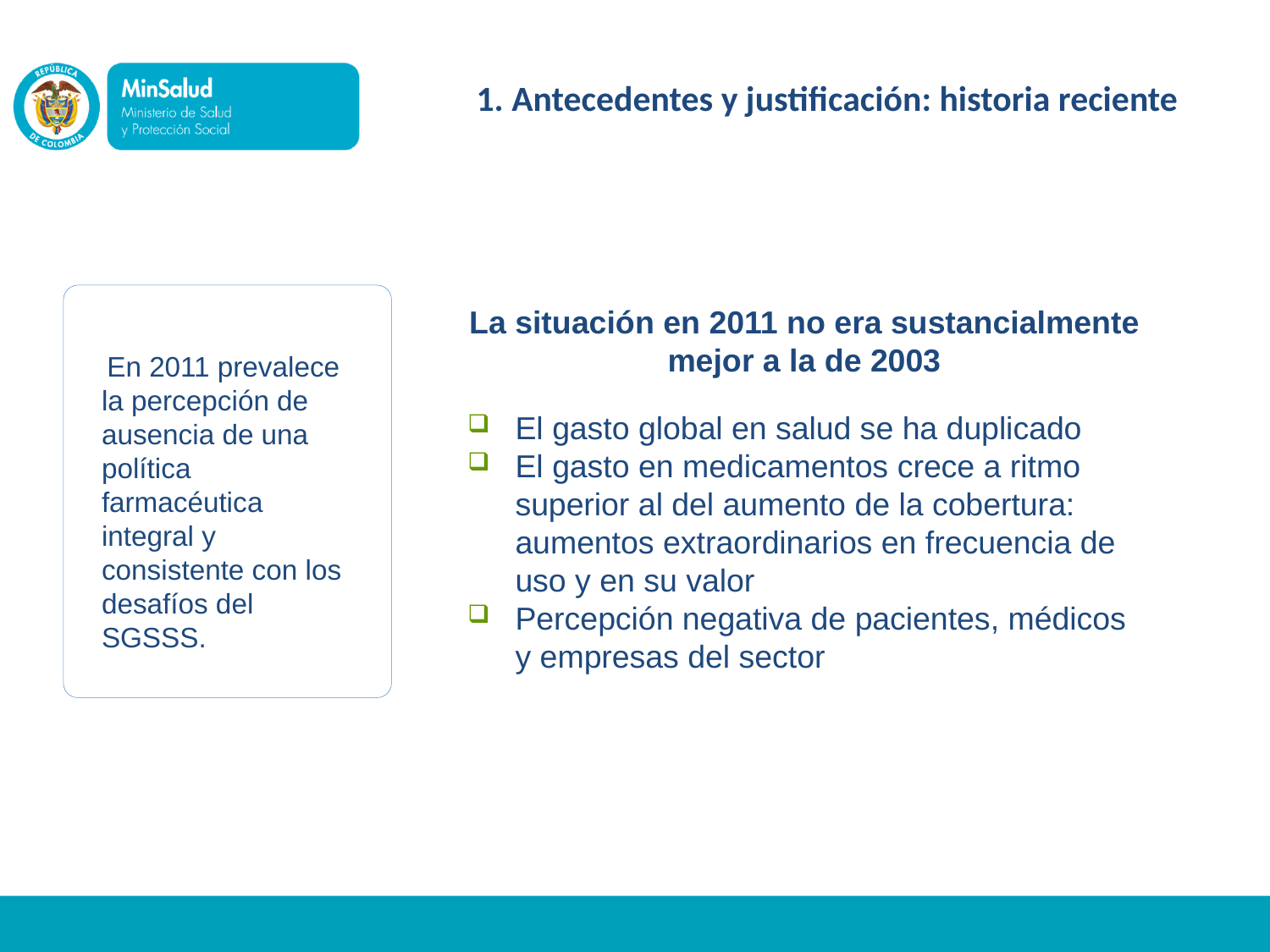

1. Antecedentes y justificación: historia reciente

La situación en 2011 no era sustancialmente mejor a la de 2003

El gasto global en salud se ha duplicado
El gasto en medicamentos crece a ritmo superior al del aumento de la cobertura: aumentos extraordinarios en frecuencia de uso y en su valor
Percepción negativa de pacientes, médicos y empresas del sector

 En 2011 prevalece la percepción de ausencia de una política farmacéutica integral y consistente con los desafíos del SGSSS.